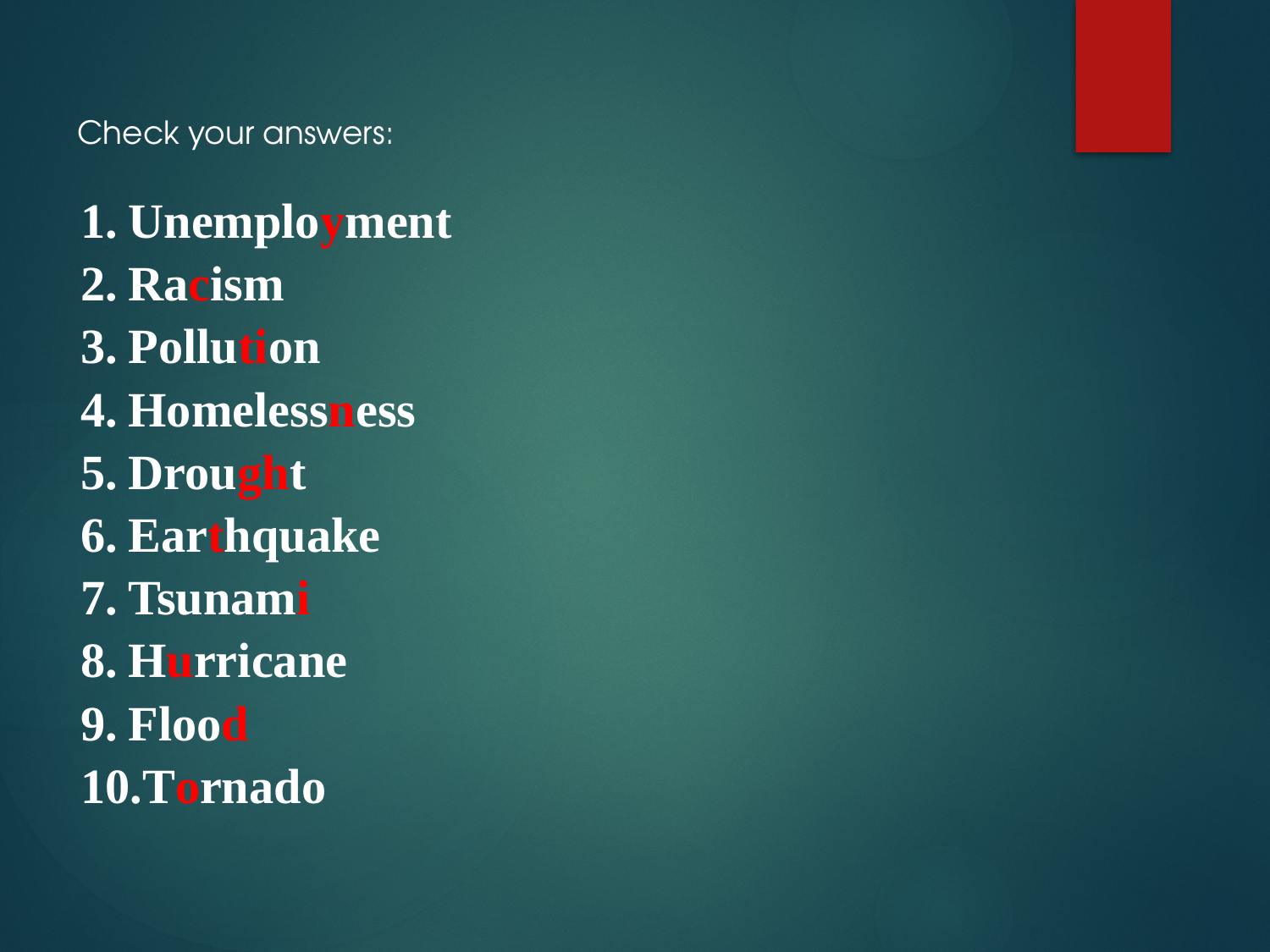

Check your answers:
| Unemployment Racism Pollution Homelessness Drought Earthquake Tsunami Hurricane Flood Tornado |
| --- |